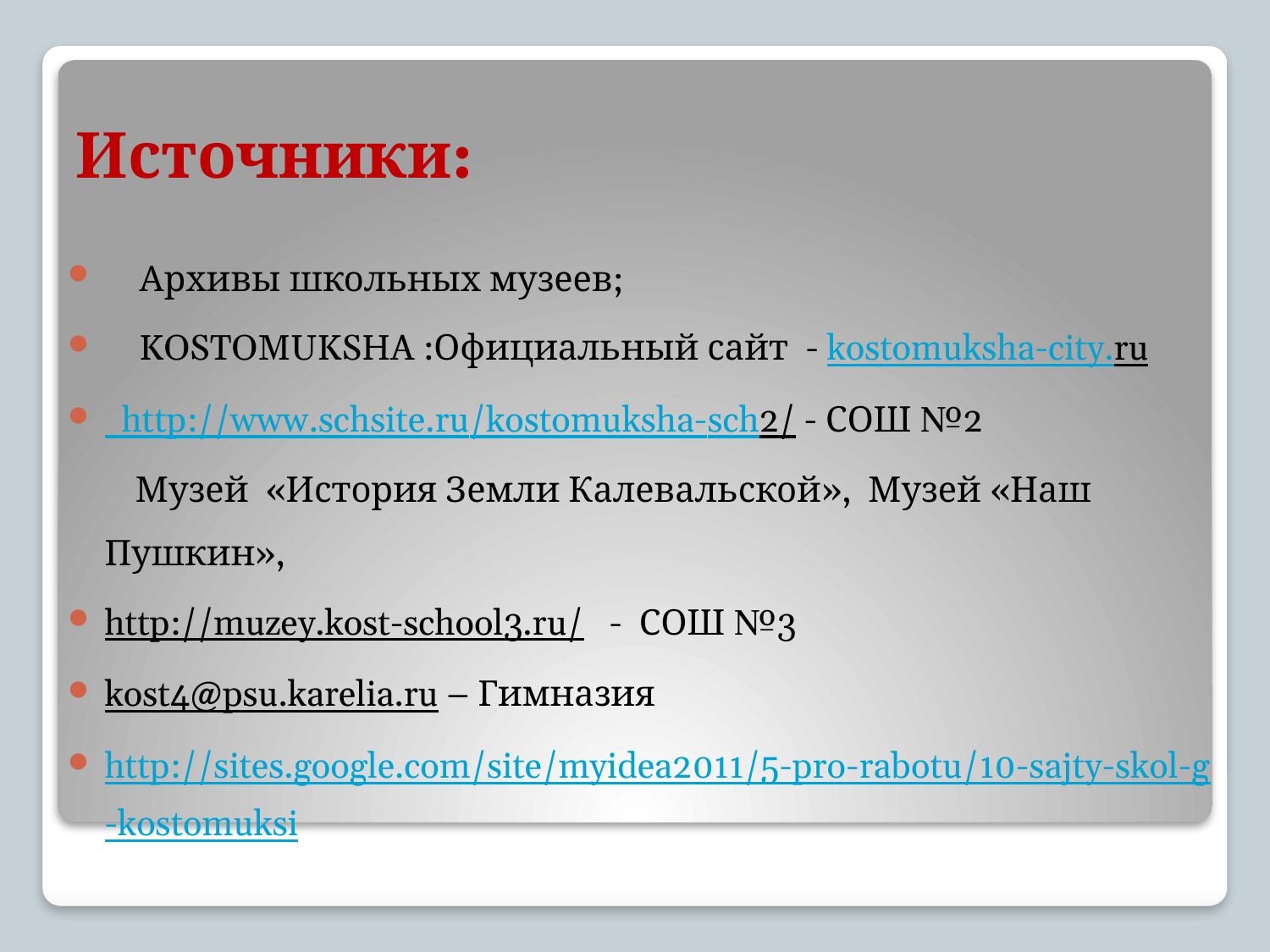

# Источники:
Архивы школьных музеев;
KOSTOMUKSHA :Официальный сайт  - kostomuksha-city.ru
  http://www.schsite.ru/kostomuksha-sch2/ - СОШ №2
        Музей  «История Земли Калевальской»,  Музей «Наш Пушкин»,
http://muzey.kost-school3.ru/   -  СОШ №3
kost4@psu.karelia.ru – Гимназия
http://sites.google.com/site/myidea2011/5-pro-rabotu/10-sajty-skol-g-kostomuksi